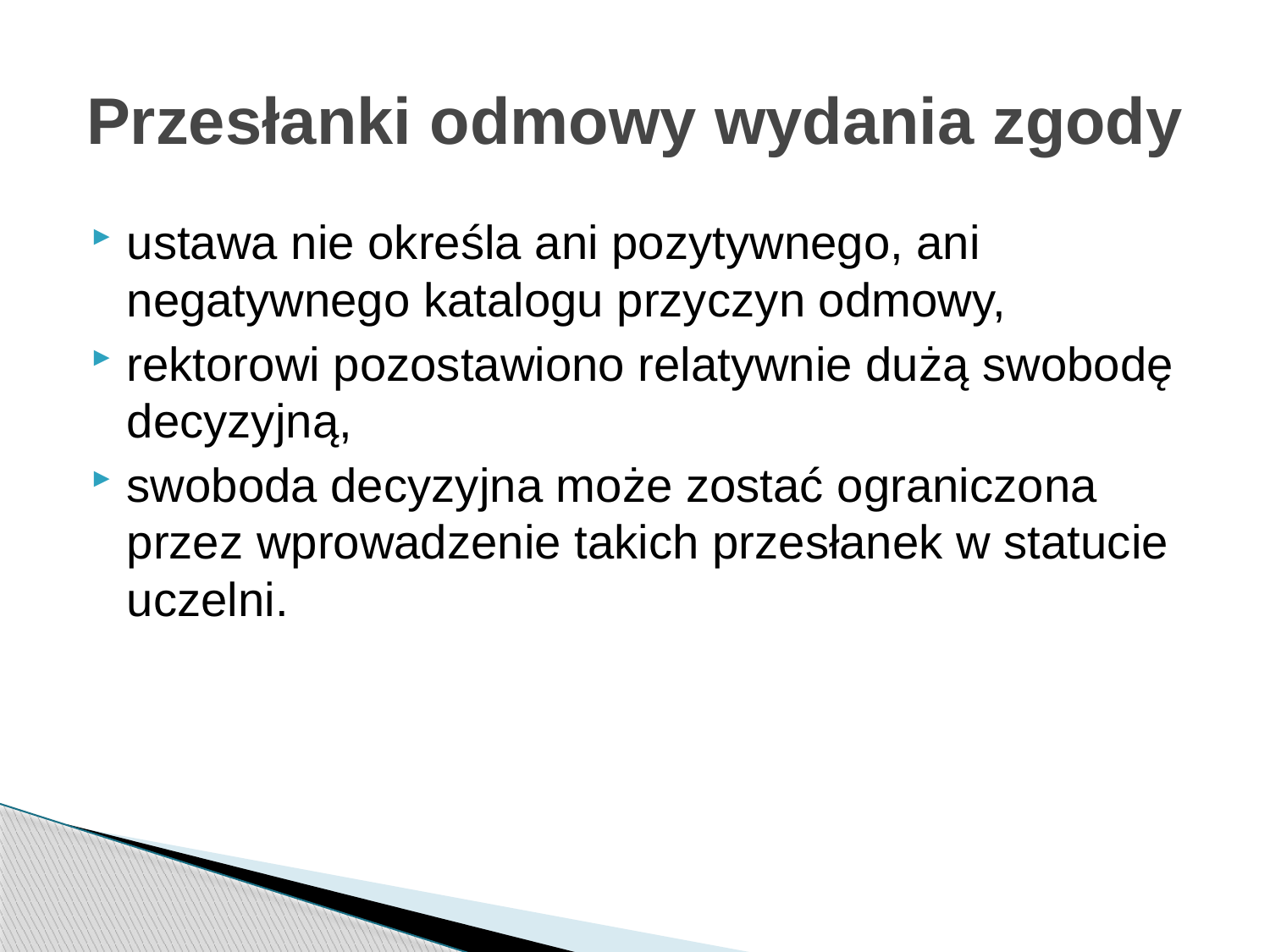

# Przesłanki odmowy wydania zgody
ustawa nie określa ani pozytywnego, ani negatywnego katalogu przyczyn odmowy,
rektorowi pozostawiono relatywnie dużą swobodę decyzyjną,
swoboda decyzyjna może zostać ograniczona przez wprowadzenie takich przesłanek w statucie uczelni.